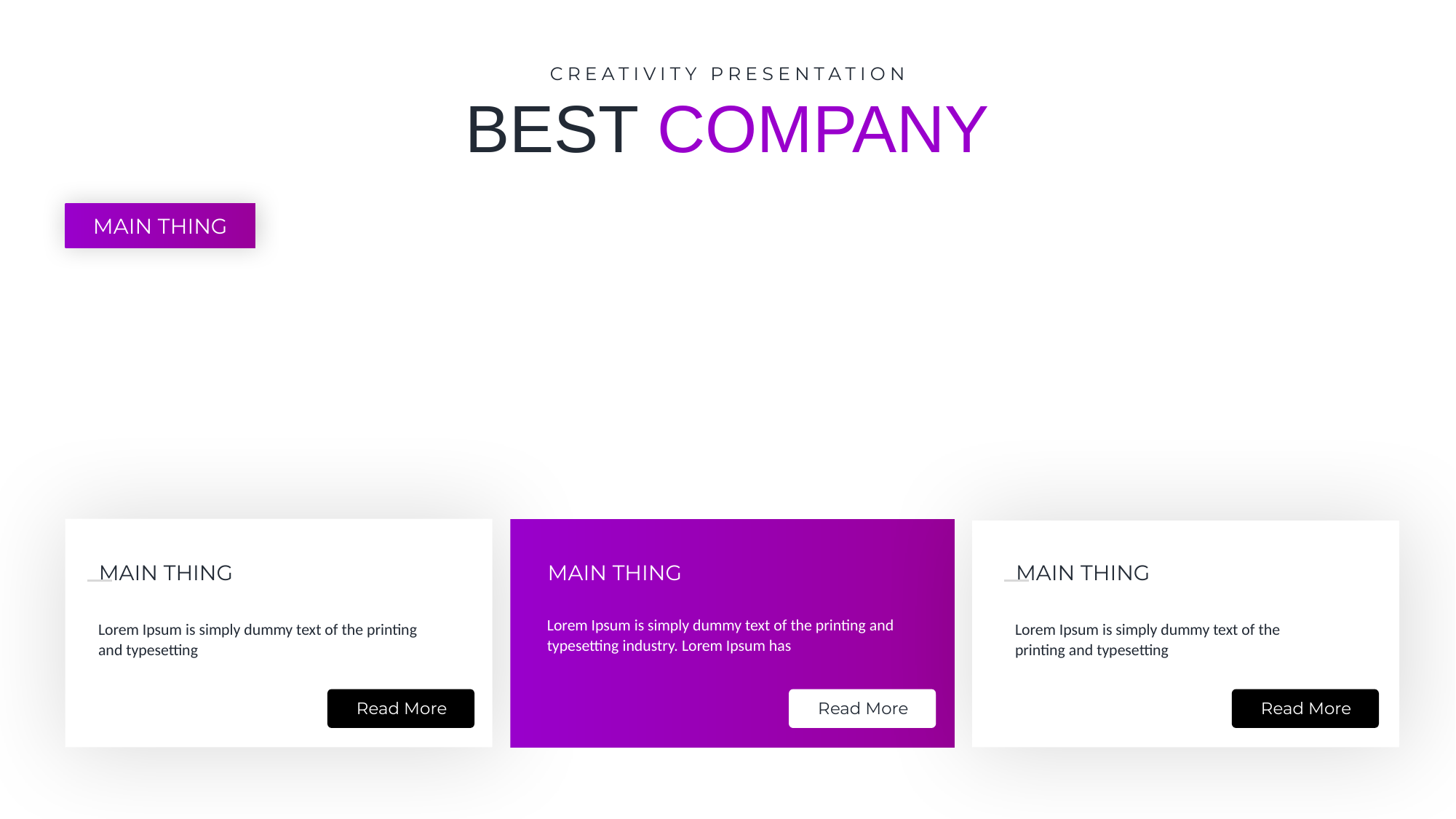

CREATIVITY PRESENTATION
BEST COMPANY
MAIN THING

MAIN THING
MAIN THING
MAIN THING
Lorem Ipsum is simply dummy text of the printing and typesetting industry. Lorem Ipsum has
Lorem Ipsum is simply dummy text of the printing and typesetting
Lorem Ipsum is simply dummy text of the printing and typesetting

Read More

Read More

Read More